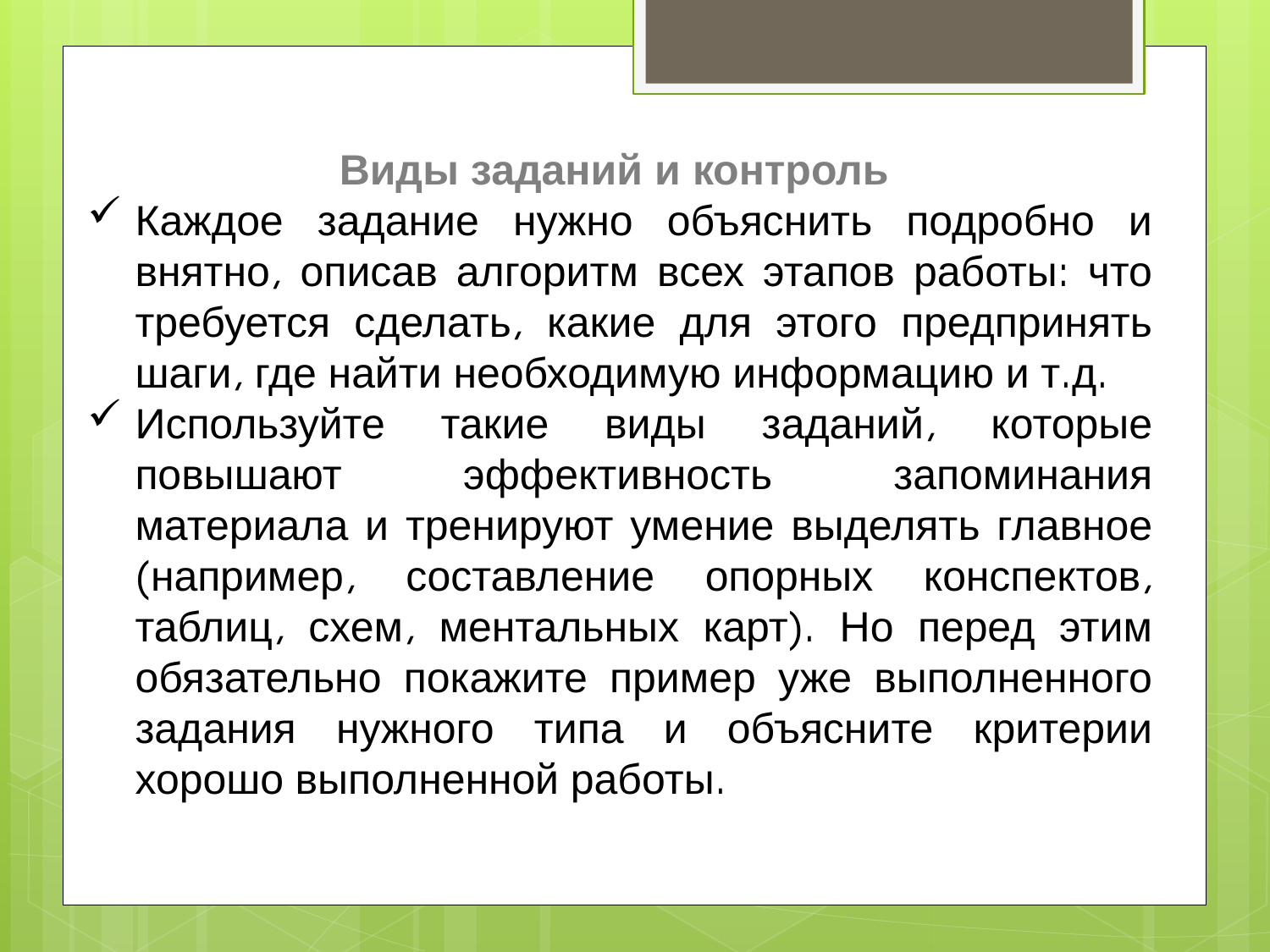

Виды заданий и контроль
Каждое задание нужно объяснить подробно и внятно, описав алгоритм всех этапов работы: что требуется сделать, какие для этого предпринять шаги, где найти необходимую информацию и т.д.
Используйте такие виды заданий, которые повышают эффективность запоминания материала и тренируют умение выделять главное (например, составление опорных конспектов, таблиц, схем, ментальных карт). Но перед этим обязательно покажите пример уже выполненного задания нужного типа и объясните критерии хорошо выполненной работы.